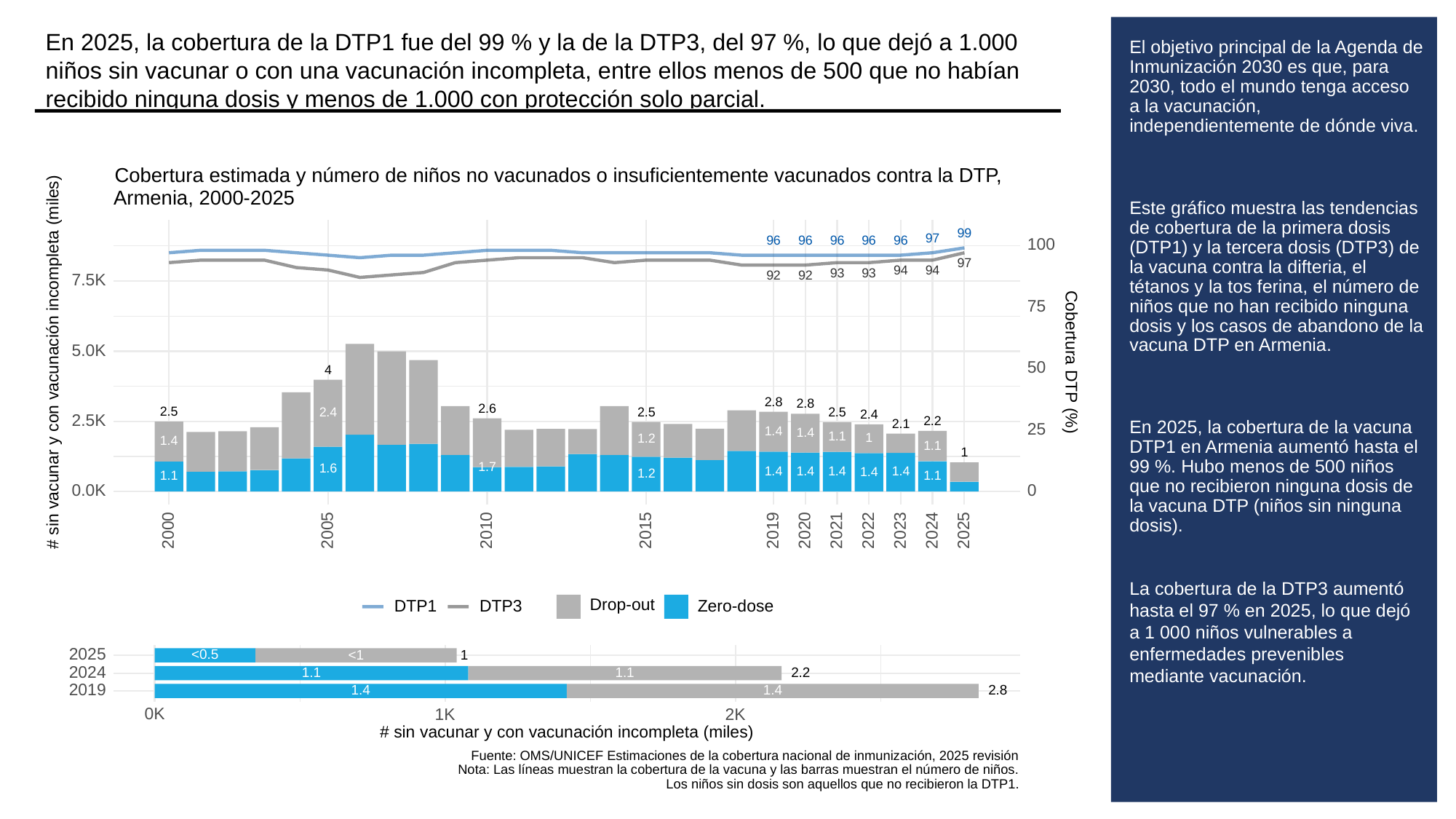

En 2025, la cobertura de la DTP1 fue del 99 % y la de la DTP3, del 97 %, lo que dejó a 1.000 niños sin vacunar o con una vacunación incompleta, entre ellos menos de 500 que no habían recibido ninguna dosis y menos de 1.000 con protección solo parcial.
# El objetivo principal de la Agenda de Inmunización 2030 es que, para 2030, todo el mundo tenga acceso a la vacunación, independientemente de dónde viva.

Este gráfico muestra las tendencias de cobertura de la primera dosis (DTP1) y la tercera dosis (DTP3) de la vacuna contra la difteria, el tétanos y la tos ferina, el número de niños que no han recibido ninguna dosis y los casos de abandono de la vacuna DTP en Armenia.

En 2025, la cobertura de la vacuna DTP1 en Armenia aumentó hasta el 99 %. Hubo menos de 500 niños que no recibieron ninguna dosis de la vacuna DTP (niños sin ninguna dosis).

La cobertura de la DTP3 aumentó hasta el 97 % en 2025, lo que dejó a 1 000 niños vulnerables a enfermedades prevenibles mediante vacunación.

Cobertura estimada y número de niños no vacunados o insuficientemente vacunados contra la DTP,
Armenia, 2000-2025

99
97
96
96
96
96
96
100

97
94
94
93
93
92
92
7.5K

75

5.0K

# sin vacunar y con vacunación incompleta (miles)
Cobertura DTP (%)

50
4

2.8
2.8
2.6

2.5
2.5
2.5
2.4

2.4

2.5K
2.2

2.1

25

1.4

1.4

1.1

1
1.2

1.4
1.1

1

1.7
1.6

1.4
1.4

1.4
1.4
1.4
1.2

1.1
1.1

0.0K
0

2023
2000
2005
2010
2015
2019
2020
2021
2022
2024
2025

Drop-out
DTP3
Zero-dose
DTP1

2025
<0.5
<1
1

2024
1.1
1.1
2.2

2019
2.8
1.4
1.4

0K
1K
2K
# sin vacunar y con vacunación incompleta (miles)
Fuente: OMS/UNICEF Estimaciones de la cobertura nacional de inmunización, 2025 revisión
Nota: Las líneas muestran la cobertura de la vacuna y las barras muestran el número de niños.
Los niños sin dosis son aquellos que no recibieron la DTP1.